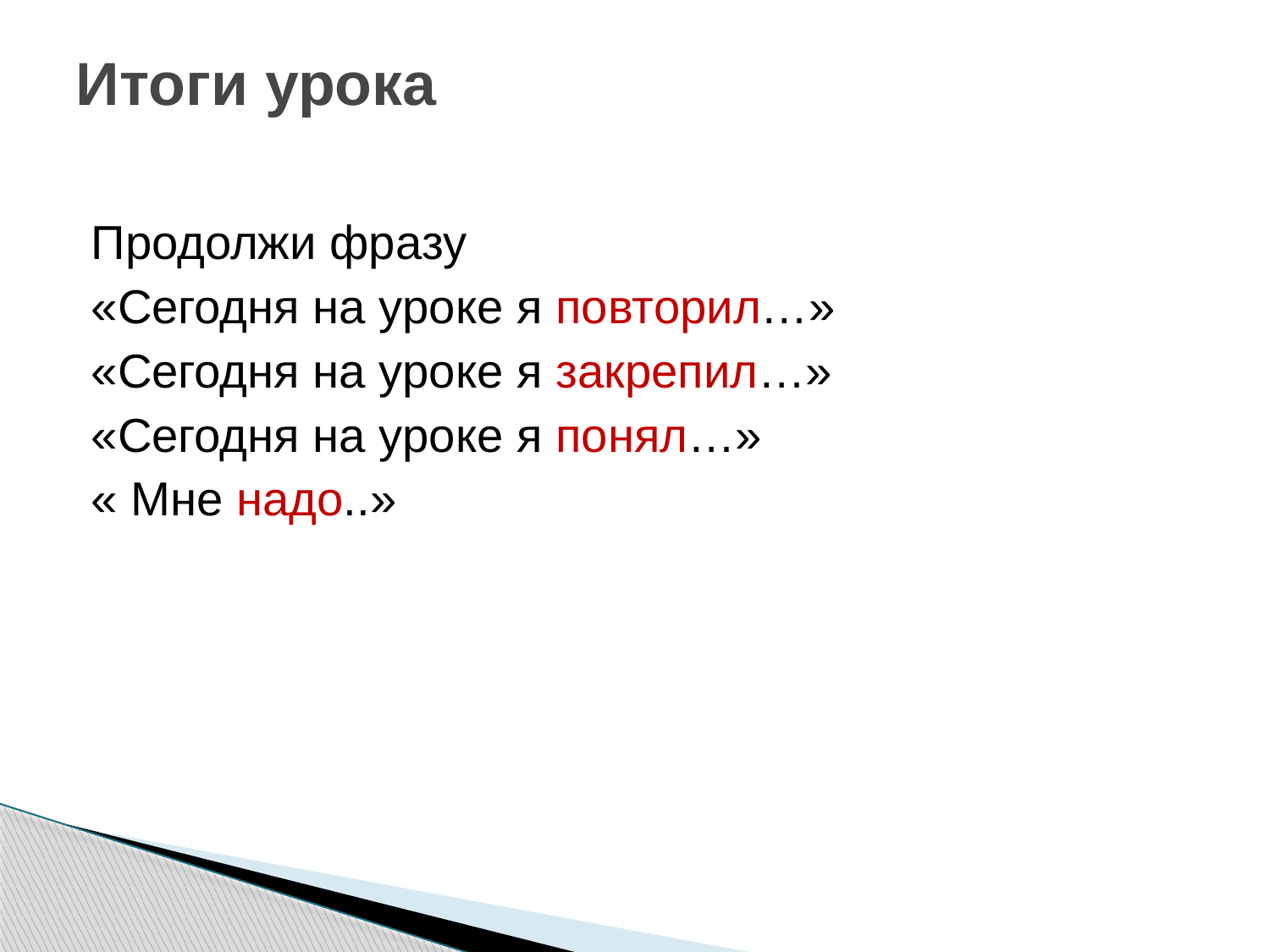

# Итоги урока
Продолжи фразу
«Сегодня на уроке я повторил…»
«Сегодня на уроке я закрепил…»
«Сегодня на уроке я понял…»
« Мне надо..»